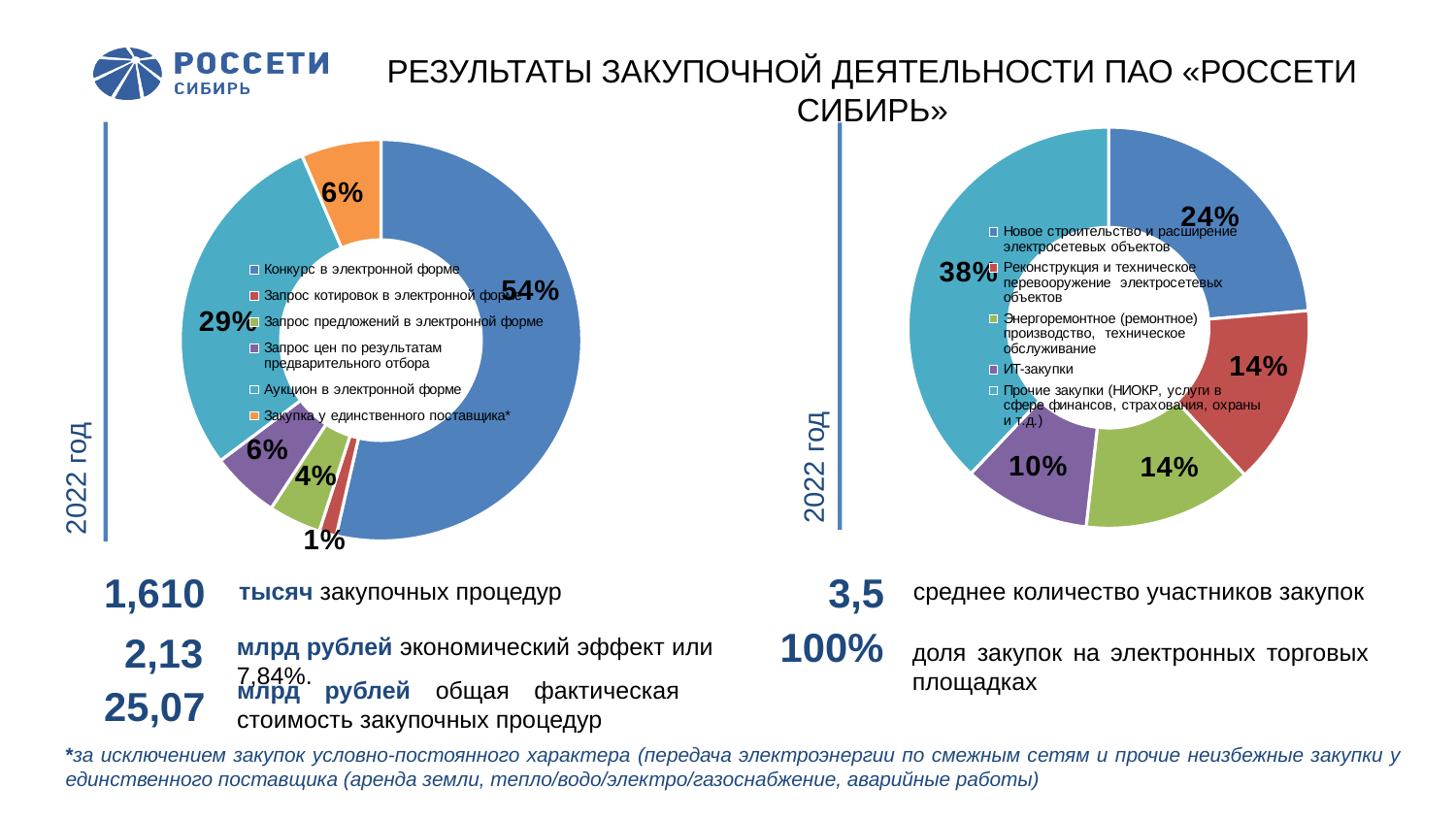

2
РЕЗУЛЬТАТЫ ЗАКУПОЧНОЙ ДЕЯТЕЛЬНОСТИ ПАО «РОССЕТИ СИБИРЬ»

### Chart

| Category | Продажи |
|---|---|
| Новое строительство и расширение электросетевых объектов | 5926033.091077999 |
| Реконструкция и техническое перевооружение  электросетевых объектов | 3630047.222042361 |
| Энергоремонтное (ремонтное) производство,  техническое обслуживание | 3426093.824609644 |
| ИТ-закупки | 2569443.666752 |
| Прочие закупки (НИОКР, услуги в сфере финансов, страхования, охраны и т.д.) | 9516707.957656004 |

### Chart

| Category | Продажи |
|---|---|
| Конкурс в электронной форме | 13204430.707336005 |
| Запрос котировок в электронной форме | 341563.23131800006 |
| Запрос предложений в электронной форме | 1044765.7250299997 |
| Запрос цен по результатам предварительного отбора | 1365035.549704 |
| Аукцион в электронной форме | 7099675.0 |
| Закупка у единственного поставщика* | 1583922.2862099996 |

2022 год

2022 год

1,610
3,5
среднее количество участников закупок
тысяч закупочных процедур
100%
2,13
млрд рублей экономический эффект или 7,84%.
доля закупок на электронных торговых площадках
млрд рублей общая фактическая
стоимость закупочных процедур
25,07
*за исключением закупок условно-постоянного характера (передача электроэнергии по смежным сетям и прочие неизбежные закупки у единственного поставщика (аренда земли, тепло/водо/электро/газоснабжение, аварийные работы)